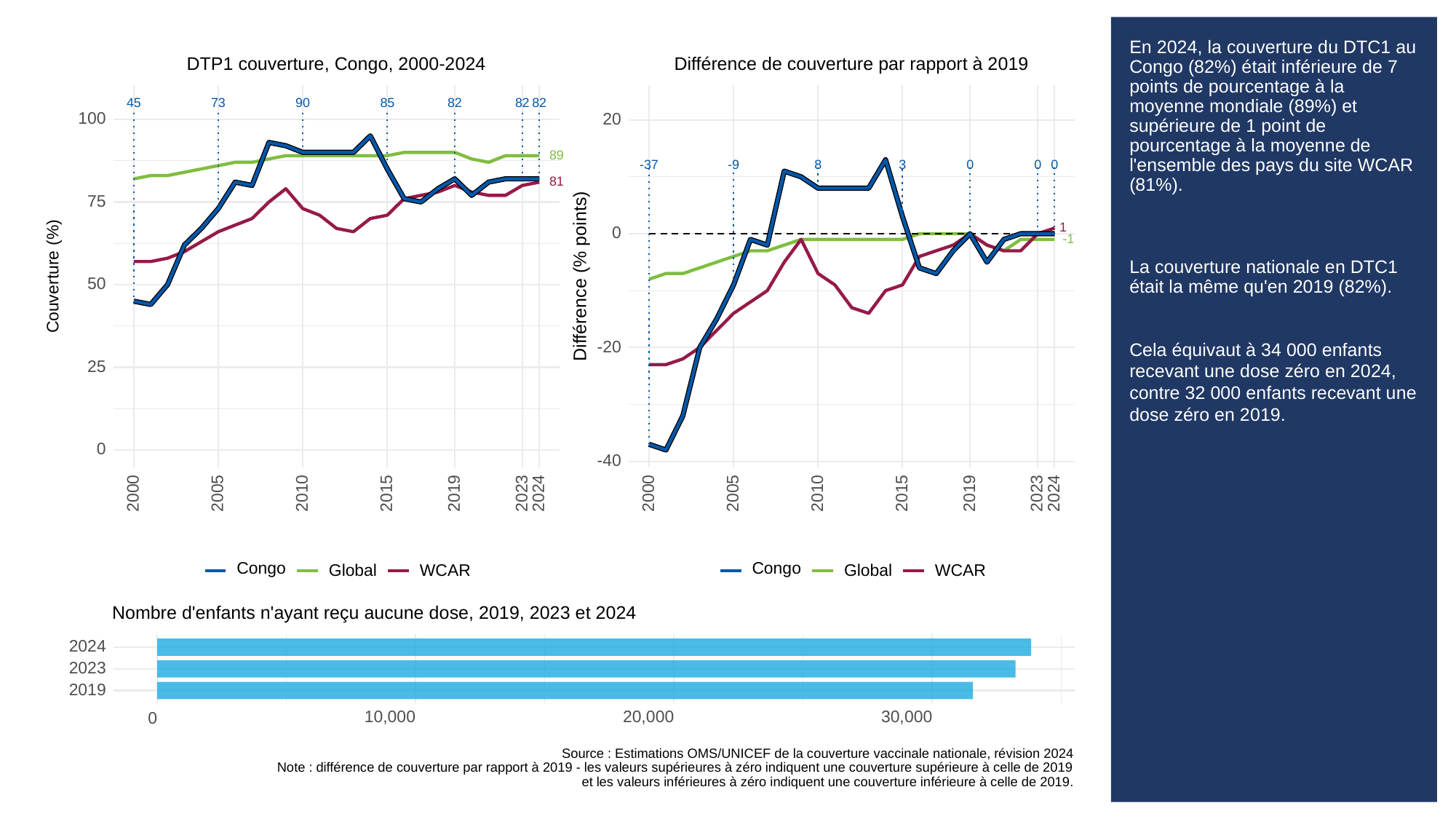

# En 2024, la couverture du DTC1 au Congo (82%) était inférieure de 7 points de pourcentage à la moyenne mondiale (89%) et supérieure de 1 point de pourcentage à la moyenne de l'ensemble des pays du site WCAR (81%).

La couverture nationale en DTC1 était la même qu'en 2019 (82%).

Cela équivaut à 34 000 enfants recevant une dose zéro en 2024, contre 32 000 enfants recevant une dose zéro en 2019.

DTP1 couverture, Congo, 2000-2024
Différence de couverture par rapport à 2019

73
90
85
82
82
82
45

100
20

89

-37
3
-9
8
0
0
0

81

75

1
0

-1

Différence (% points)
Couverture (%)
50

-20

25

0

-40

2023
2023
2000
2005
2010
2015
2019
2024
2000
2005
2010
2015
2019
2024
Congo
Congo
Global
WCAR
Global
WCAR

Nombre d'enfants n'ayant reçu aucune dose, 2019, 2023 et 2024

2024

2023

2019

10,000
20,000
30,000
0
Source : Estimations OMS/UNICEF de la couverture vaccinale nationale, révision 2024
Note : différence de couverture par rapport à 2019 - les valeurs supérieures à zéro indiquent une couverture supérieure à celle de 2019
et les valeurs inférieures à zéro indiquent une couverture inférieure à celle de 2019.